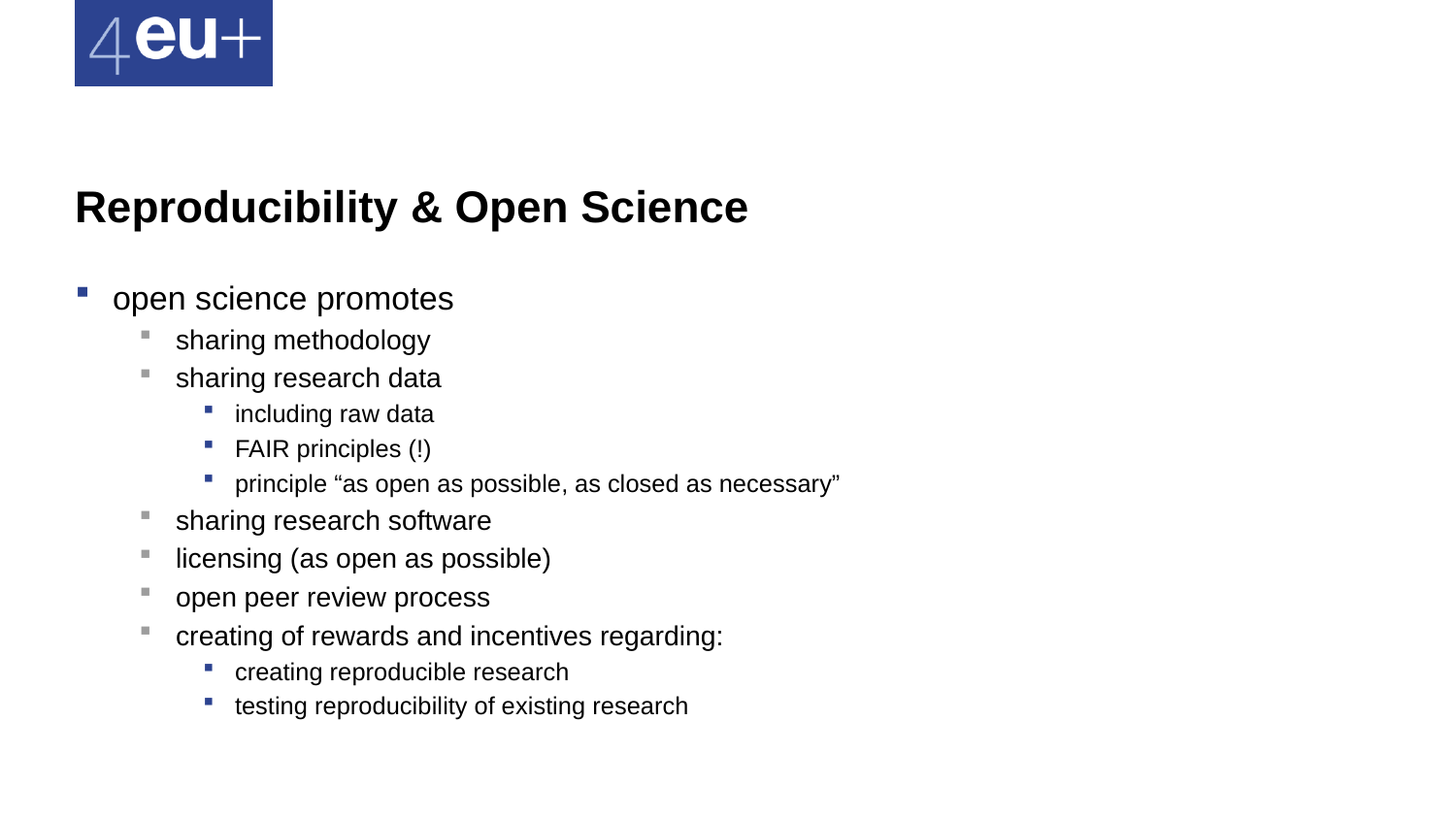

# Reproducibility & Open Science
open science promotes
sharing methodology
sharing research data
including raw data
FAIR principles (!)
principle “as open as possible, as closed as necessary”
sharing research software
licensing (as open as possible)
open peer review process
creating of rewards and incentives regarding:
creating reproducible research
testing reproducibility of existing research